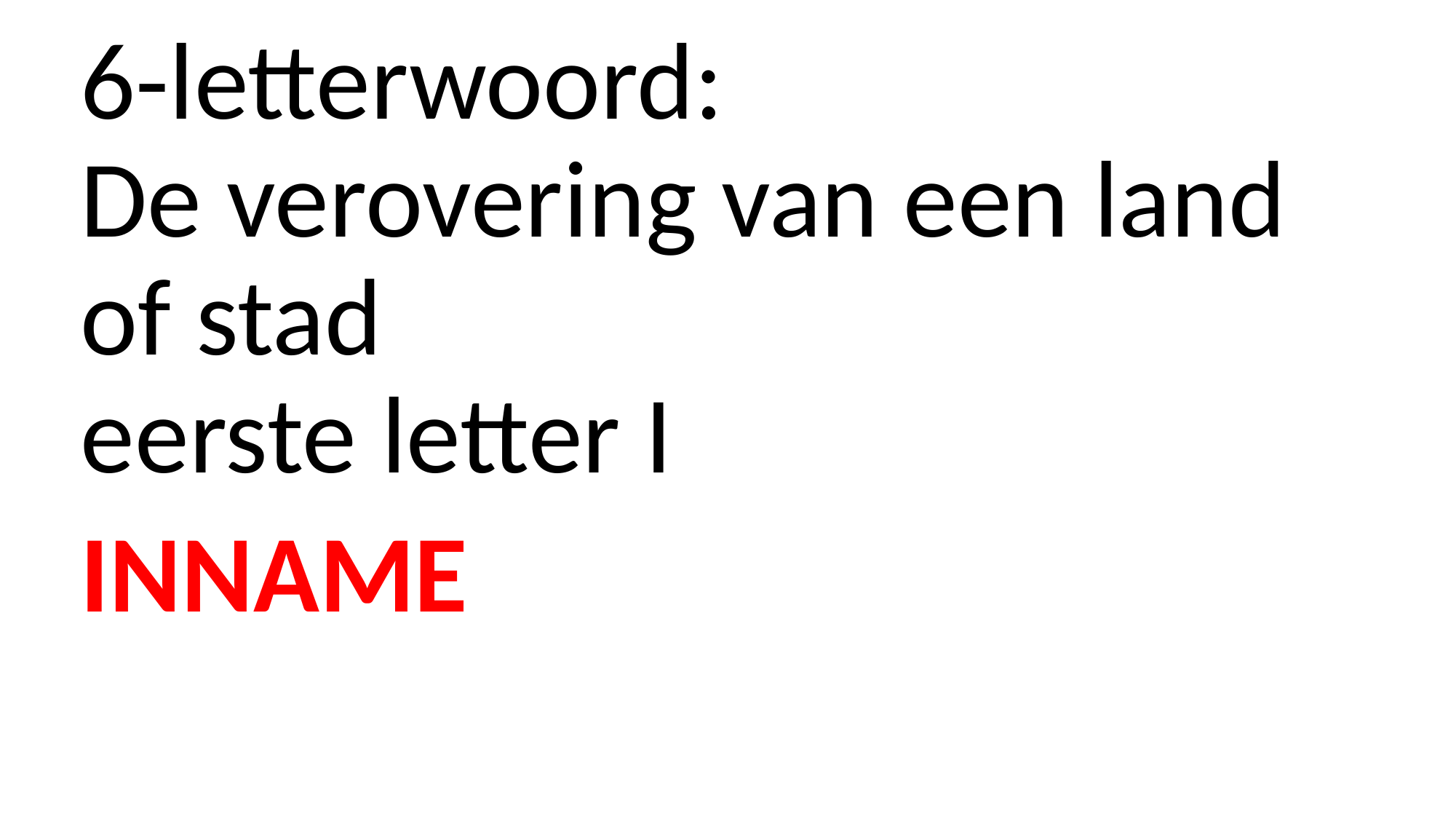

# 6-letterwoord: De verovering van een land of stad eerste letter I
INNAME